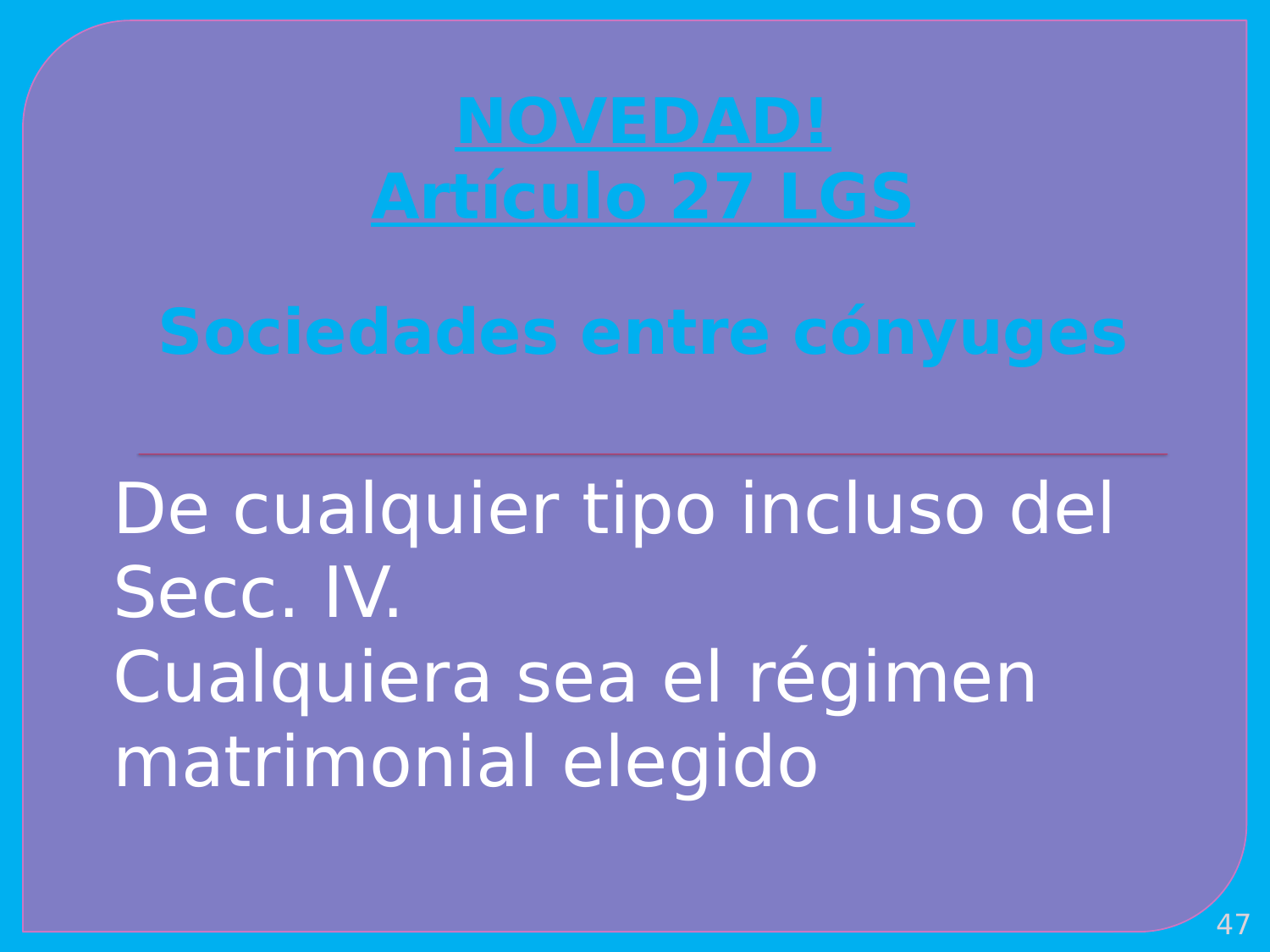

# NOVEDAD! Artículo 27 LGS Sociedades entre cónyuges
De cualquier tipo incluso del Secc. IV.
Cualquiera sea el régimen matrimonial elegido

47